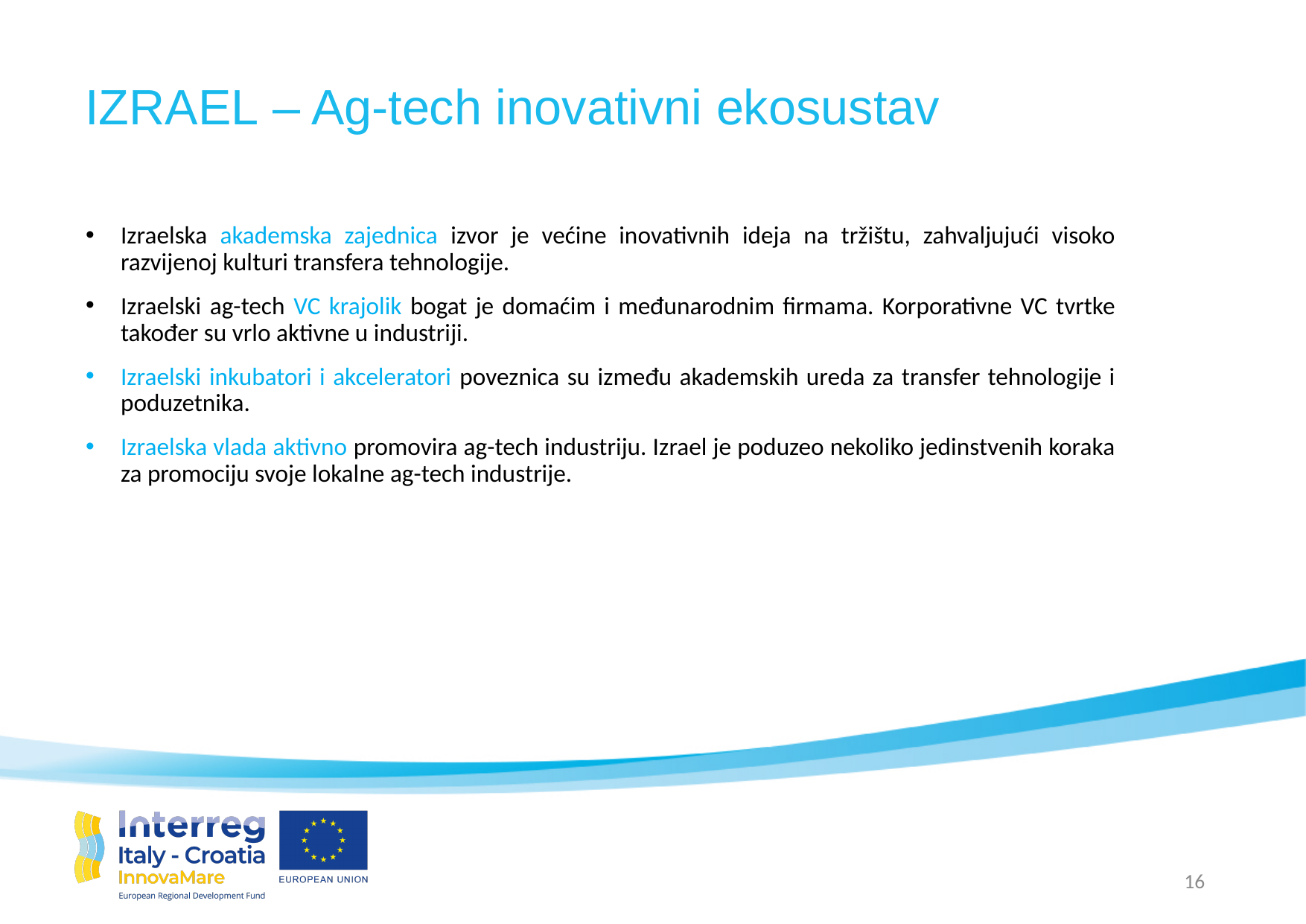

# IZRAEL – Ag-tech inovativni ekosustav
Izraelska akademska zajednica izvor je većine inovativnih ideja na tržištu, zahvaljujući visoko razvijenoj kulturi transfera tehnologije.
Izraelski ag-tech VC krajolik bogat je domaćim i međunarodnim firmama. Korporativne VC tvrtke također su vrlo aktivne u industriji.
Izraelski inkubatori i akceleratori poveznica su između akademskih ureda za transfer tehnologije i poduzetnika.
Izraelska vlada aktivno promovira ag-tech industriju. Izrael je poduzeo nekoliko jedinstvenih koraka za promociju svoje lokalne ag-tech industrije.

16